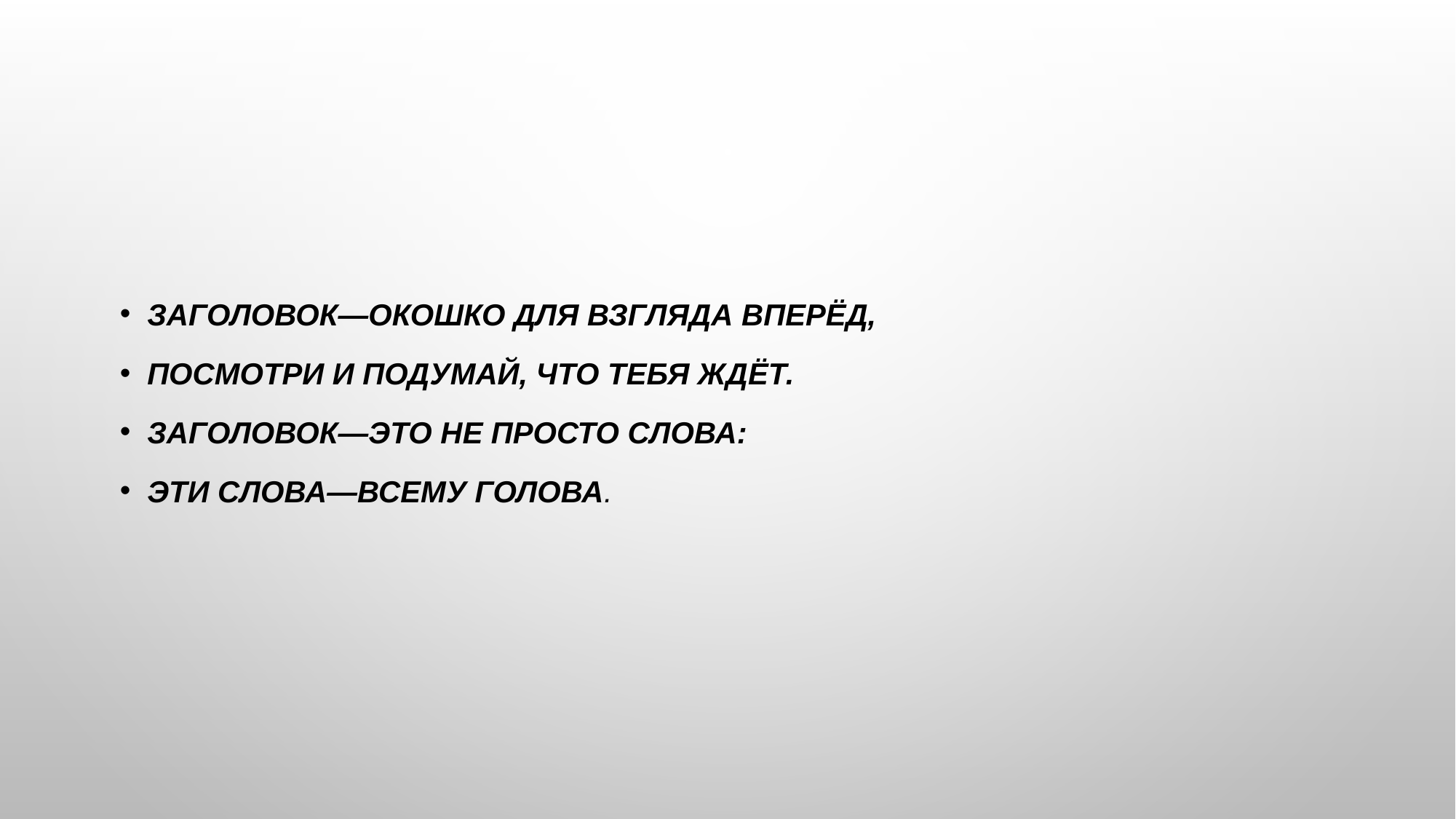

#
Заголовок—окошко для взгляда вперёд,
Посмотри и подумай, что тебя ждёт.
Заголовок—это не просто слова:
Эти слова—всему голова.